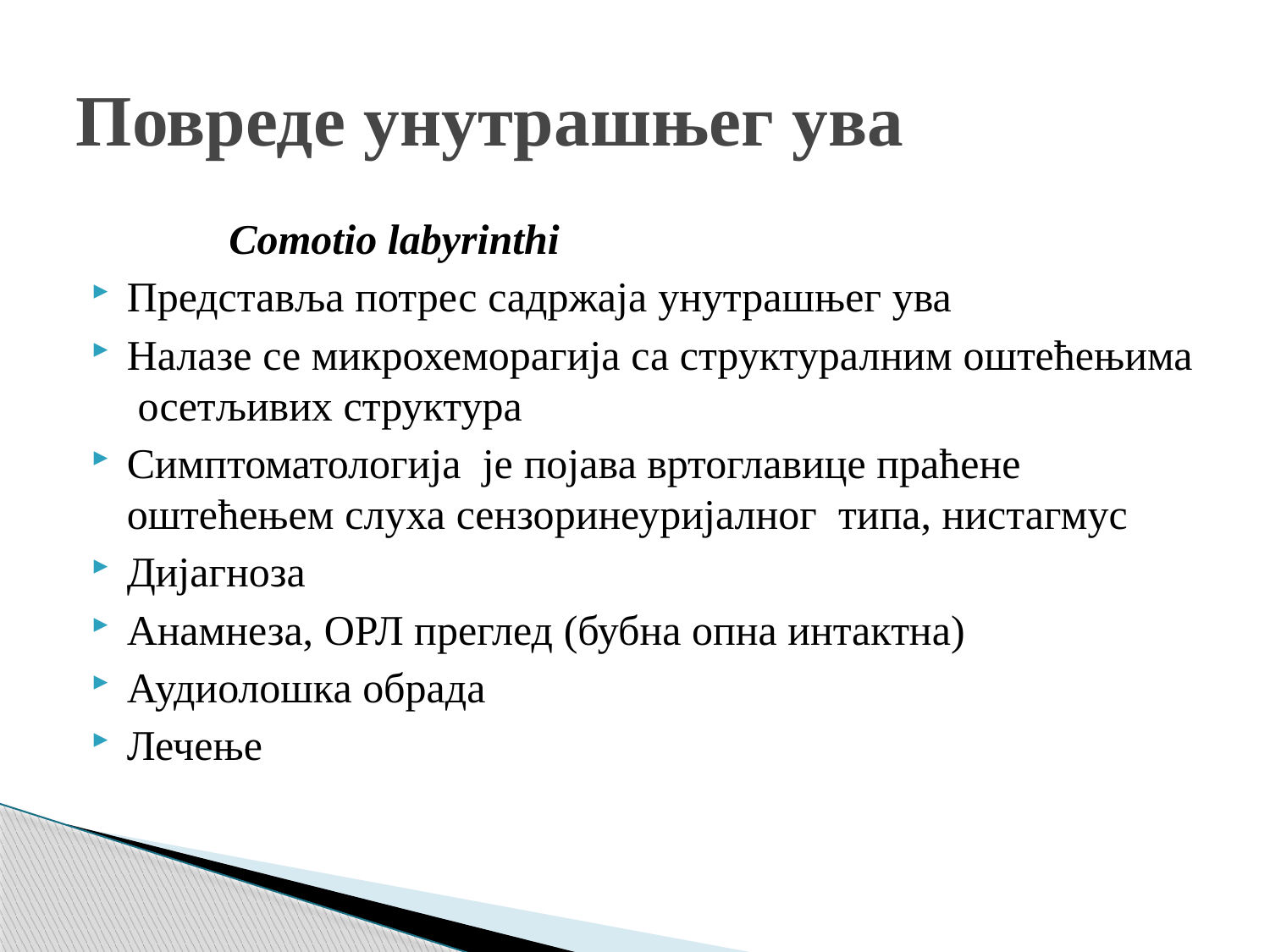

# Повреде унутрашњег ува
             Comotio labyrinthi
Представља потрес садржаја унутрашњег ува
Налазе се микрохеморагија са структуралним оштећењима  осетљивих структура
Симптоматологија  је појава вртоглавице праћене оштећењем слуха сензоринеуријалног  типа, нистагмус
Дијагноза
Анамнеза, ОРЛ преглед (бубна опна интактна)
Аудиолошка обрада
Лечење